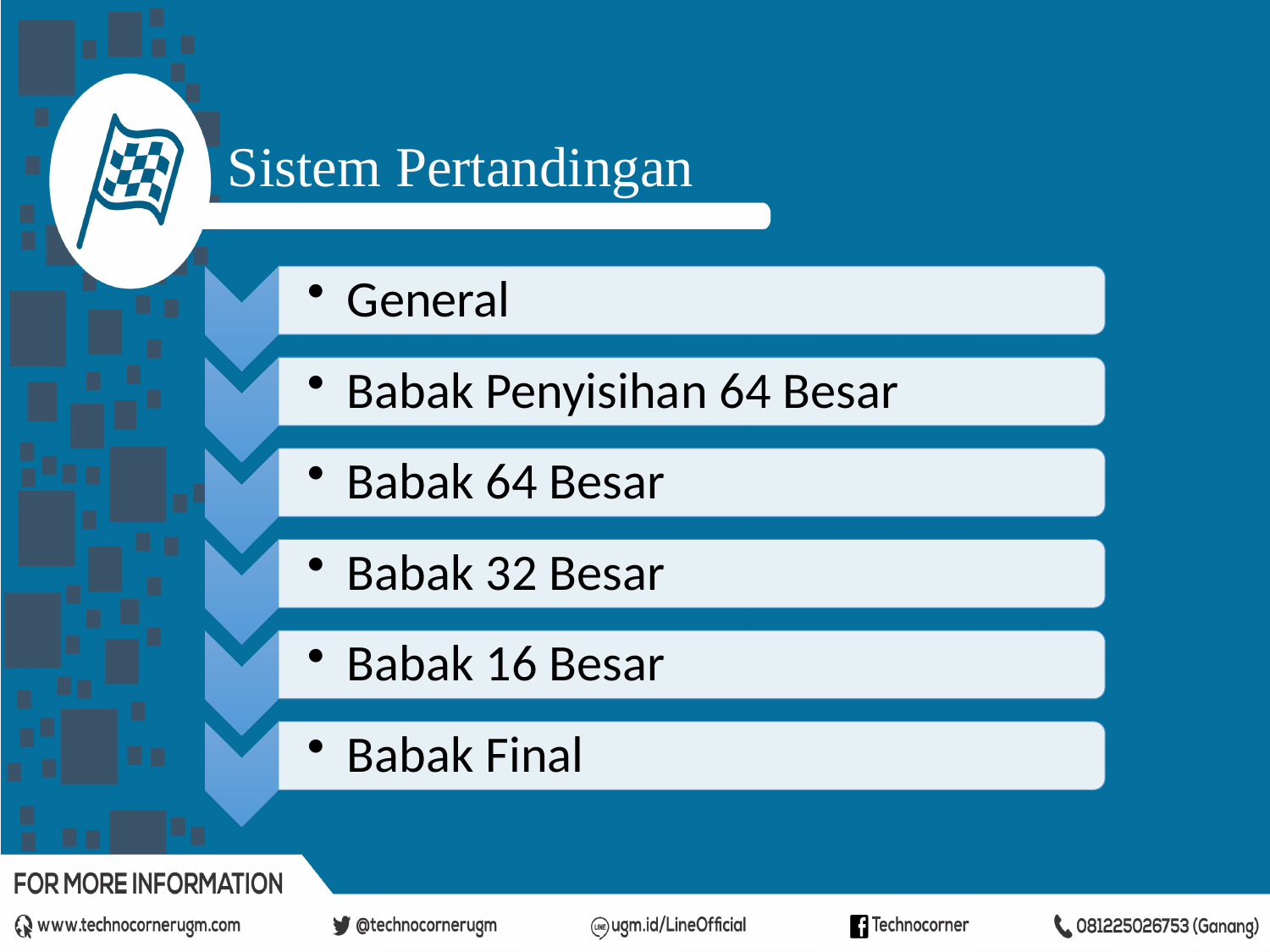

# Sistem Pertandingan

General

Babak Penyisihan 64 Besar

Babak 64 Besar

Babak 32 Besar

Babak 16 Besar

Babak Final